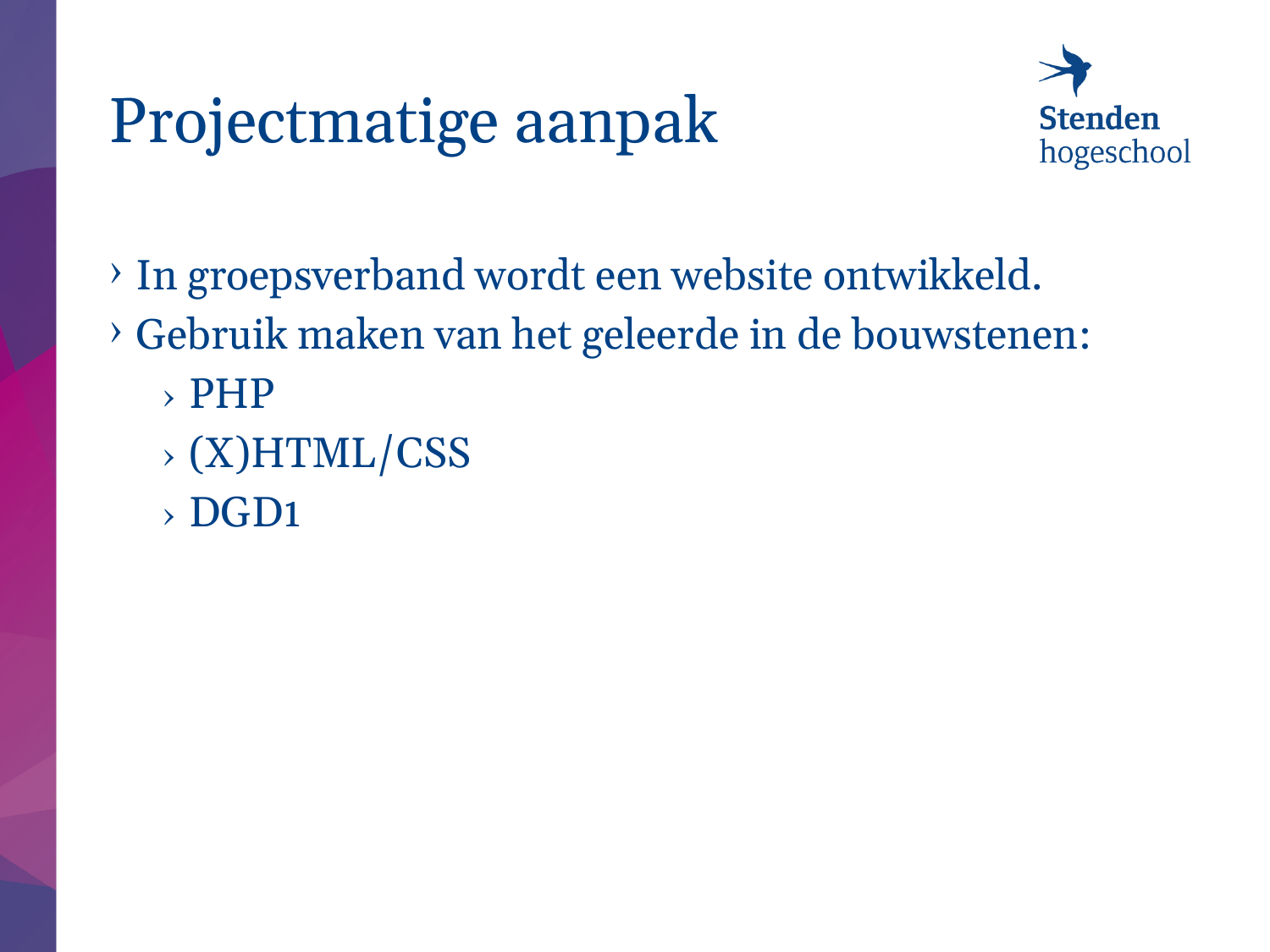

# Projectmatige aanpak
In groepsverband wordt een website ontwikkeld.
Gebruik maken van het geleerde in de bouwstenen:
PHP
(X)HTML/CSS
DGD1